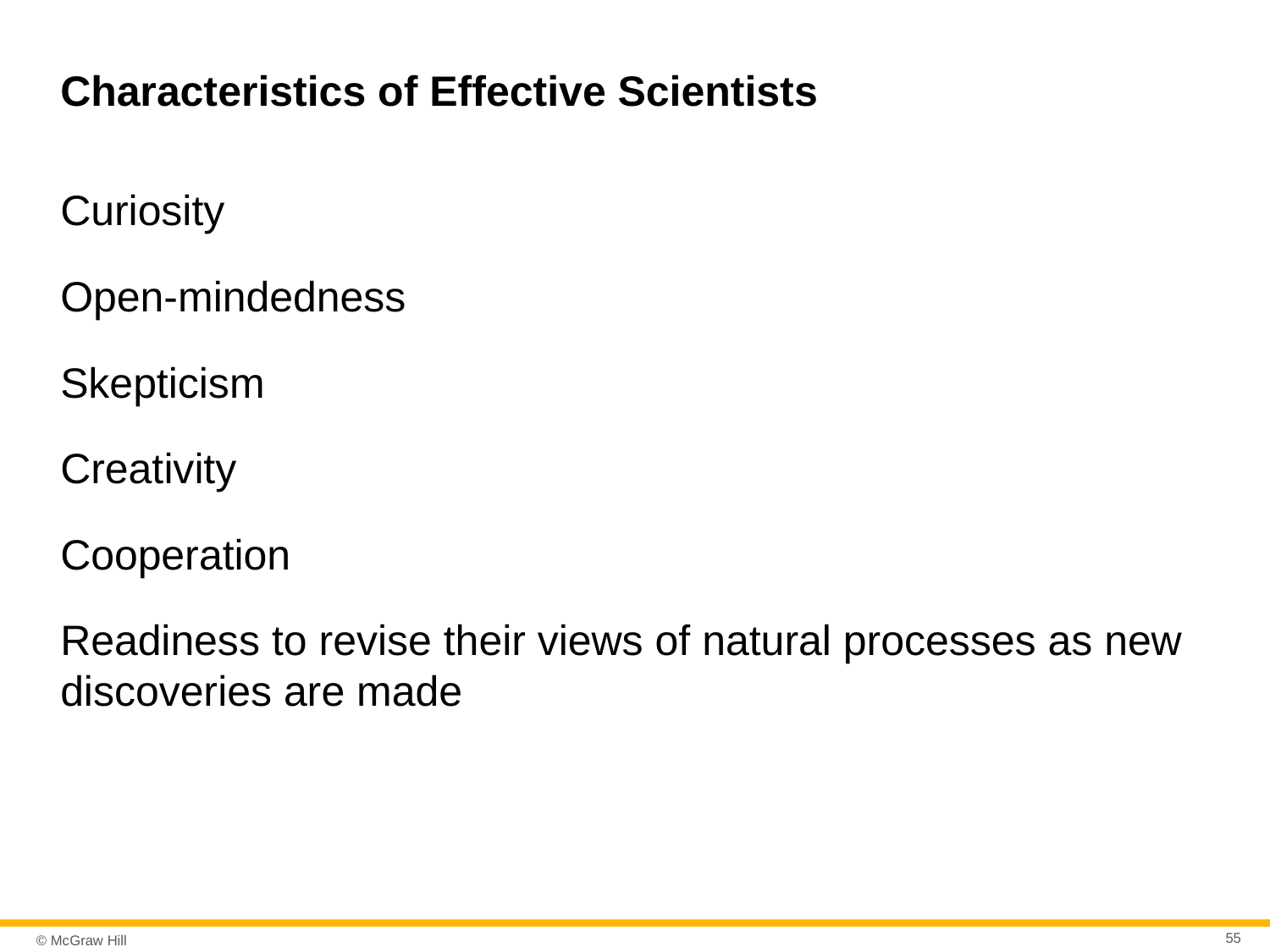

# Characteristics of Effective Scientists
Curiosity
Open-mindedness
Skepticism
Creativity
Cooperation
Readiness to revise their views of natural processes as new discoveries are made